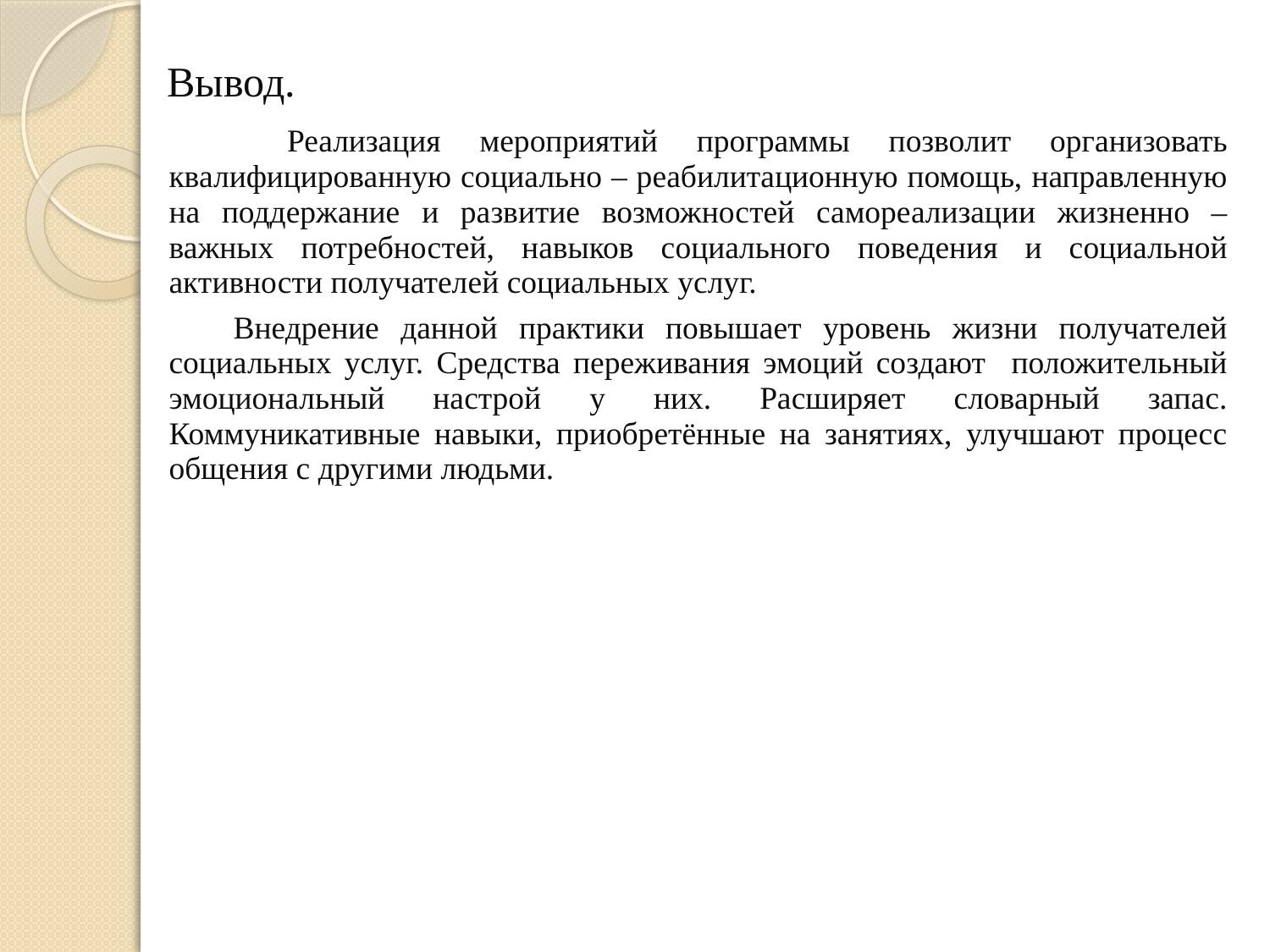

# Вывод.
   Реализация мероприятий программы позволит организовать квалифицированную социально – реабилитационную помощь, направленную на поддержание и развитие возможностей самореализации жизненно – важных потребностей, навыков социального поведения и социальной активности получателей социальных услуг.
   Внедрение данной практики повышает уровень жизни получателей социальных услуг. Средства переживания эмоций создают  положительный эмоциональный настрой у них. Расширяет словарный запас. Коммуникативные навыки, приобретённые на занятиях, улучшают процесс общения с другими людьми.